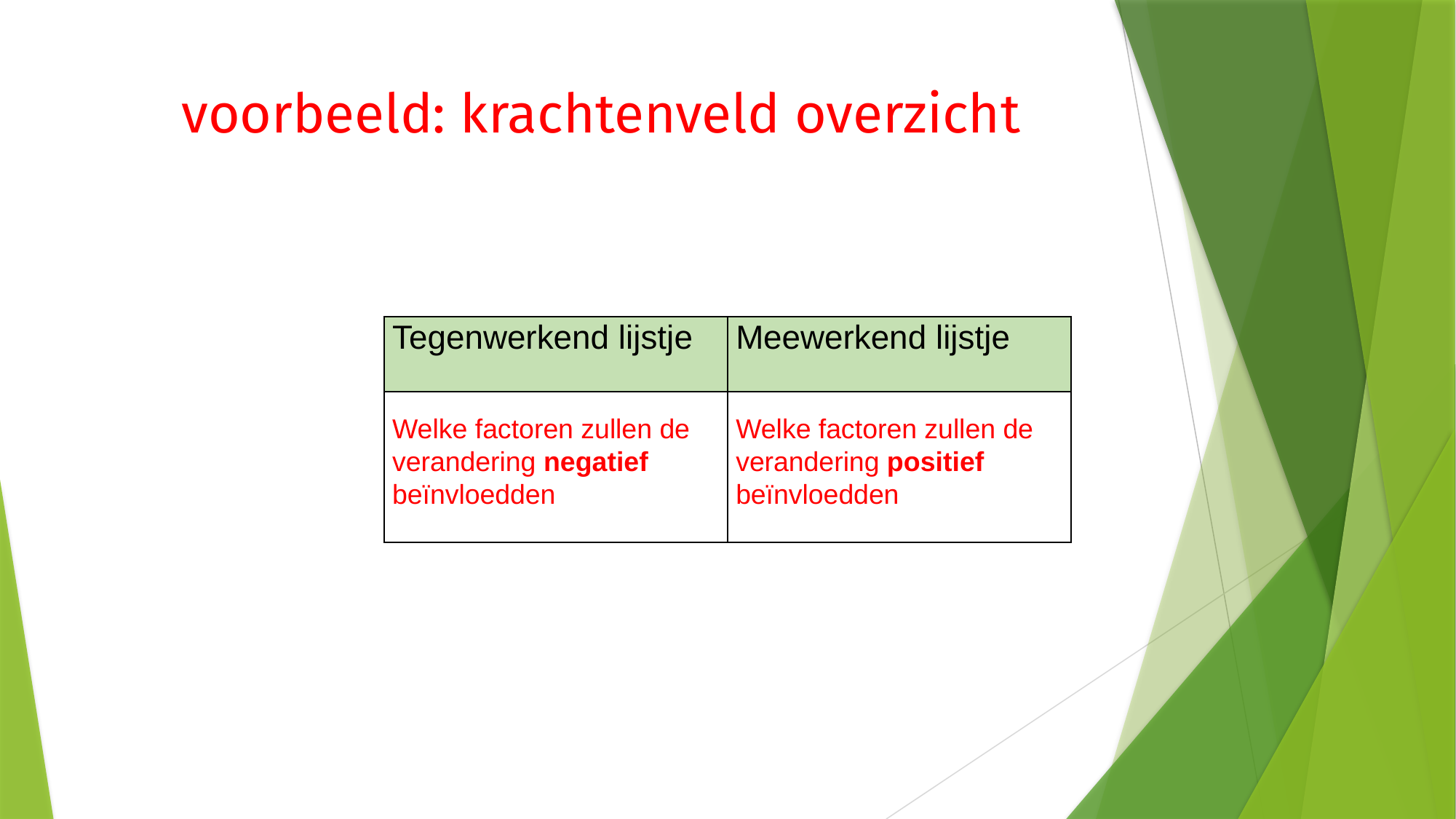

# voorbeeld: krachtenveld overzicht
| Tegenwerkend lijstje | Meewerkend lijstje |
| --- | --- |
| Welke factoren zullen de verandering negatief beïnvloedden | Welke factoren zullen de verandering positief beïnvloedden |